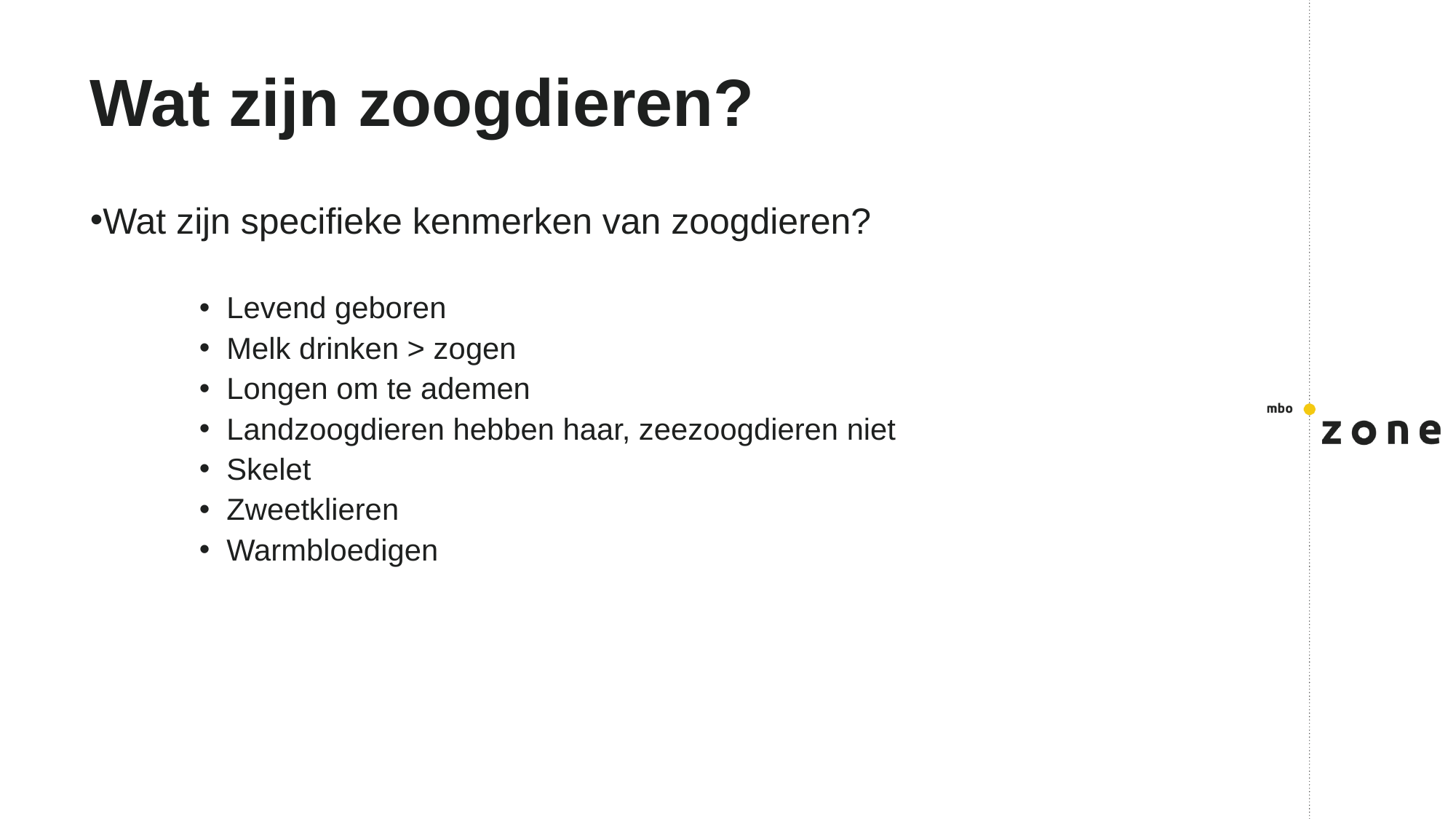

# Wat zijn zoogdieren?
Wat zijn specifieke kenmerken van zoogdieren?

Levend geboren
Melk drinken > zogen
Longen om te ademen
Landzoogdieren hebben haar, zeezoogdieren niet
Skelet
Zweetklieren
Warmbloedigen